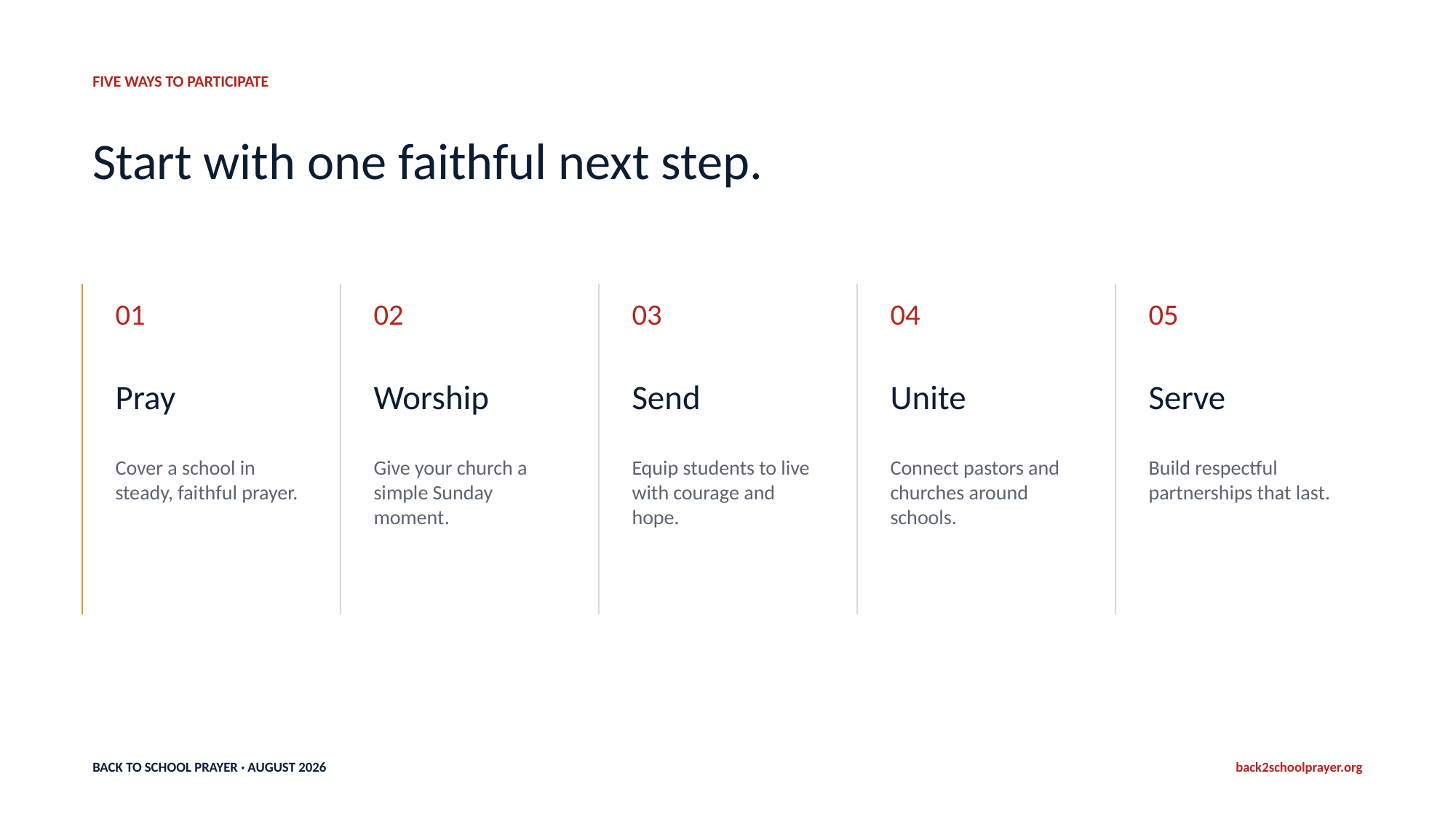

FIVE WAYS TO PARTICIPATE
Start with one faithful next step.

01
02
03
04
05
Pray
Worship
Send
Unite
Serve
Cover a school in steady, faithful prayer.
Give your church a simple Sunday moment.
Equip students to live with courage and hope.
Connect pastors and churches around schools.
Build respectful partnerships that last.
BACK TO SCHOOL PRAYER · AUGUST 2026
back2schoolprayer.org